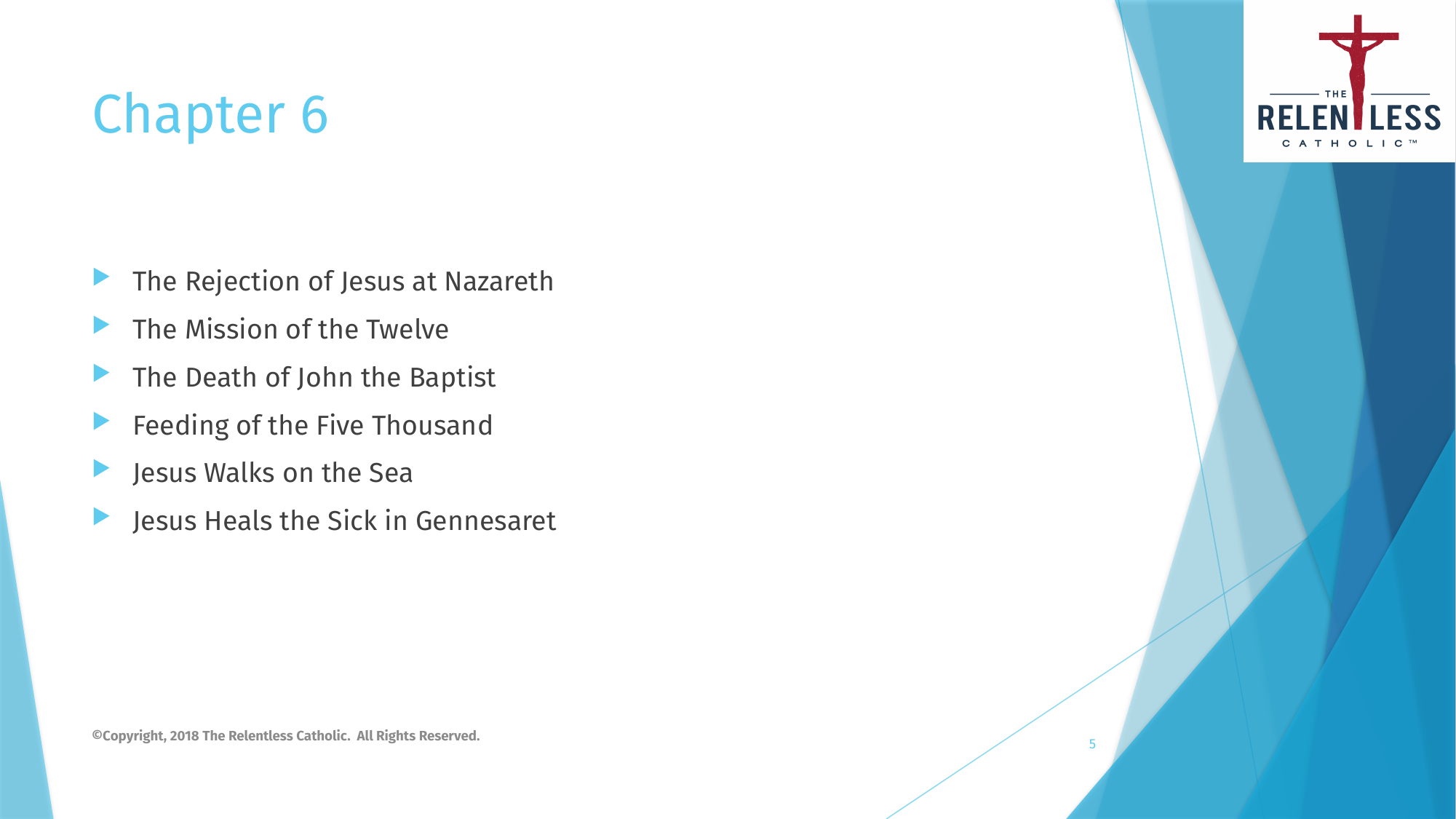

# Chapter 6
The Rejection of Jesus at Nazareth
The Mission of the Twelve
The Death of John the Baptist
Feeding of the Five Thousand
Jesus Walks on the Sea
Jesus Heals the Sick in Gennesaret

©Copyright, 2018 The Relentless Catholic.  All Rights Reserved.

5